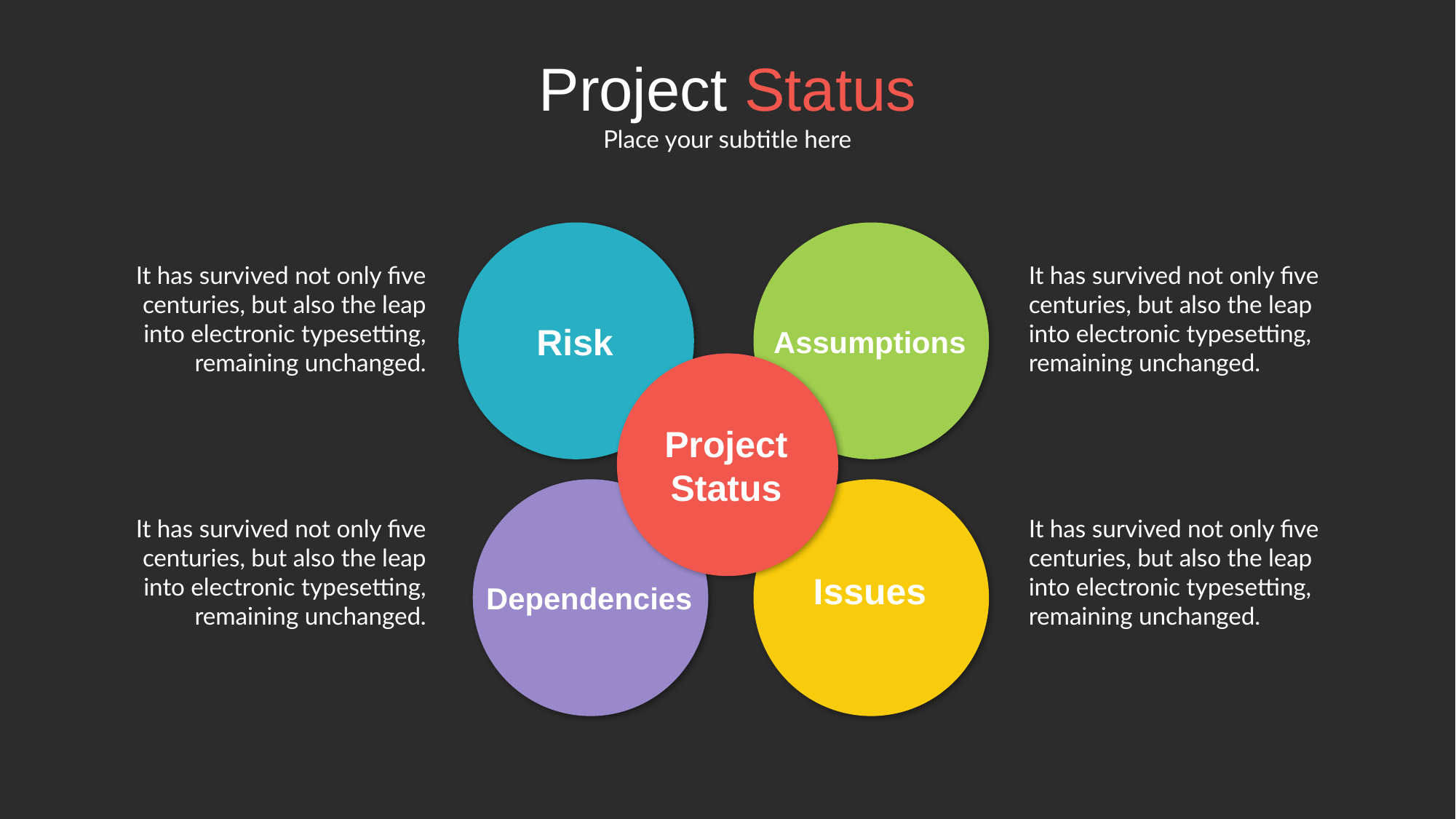

# Project Status
Place your subtitle here

It has survived not only five centuries, but also the leap into electronic typesetting, remaining unchanged.
It has survived not only five centuries, but also the leap into electronic typesetting, remaining unchanged.
Risk
Assumptions

Project Status

It has survived not only five centuries, but also the leap into electronic typesetting, remaining unchanged.
It has survived not only five centuries, but also the leap into electronic typesetting, remaining unchanged.
Issues
Dependencies